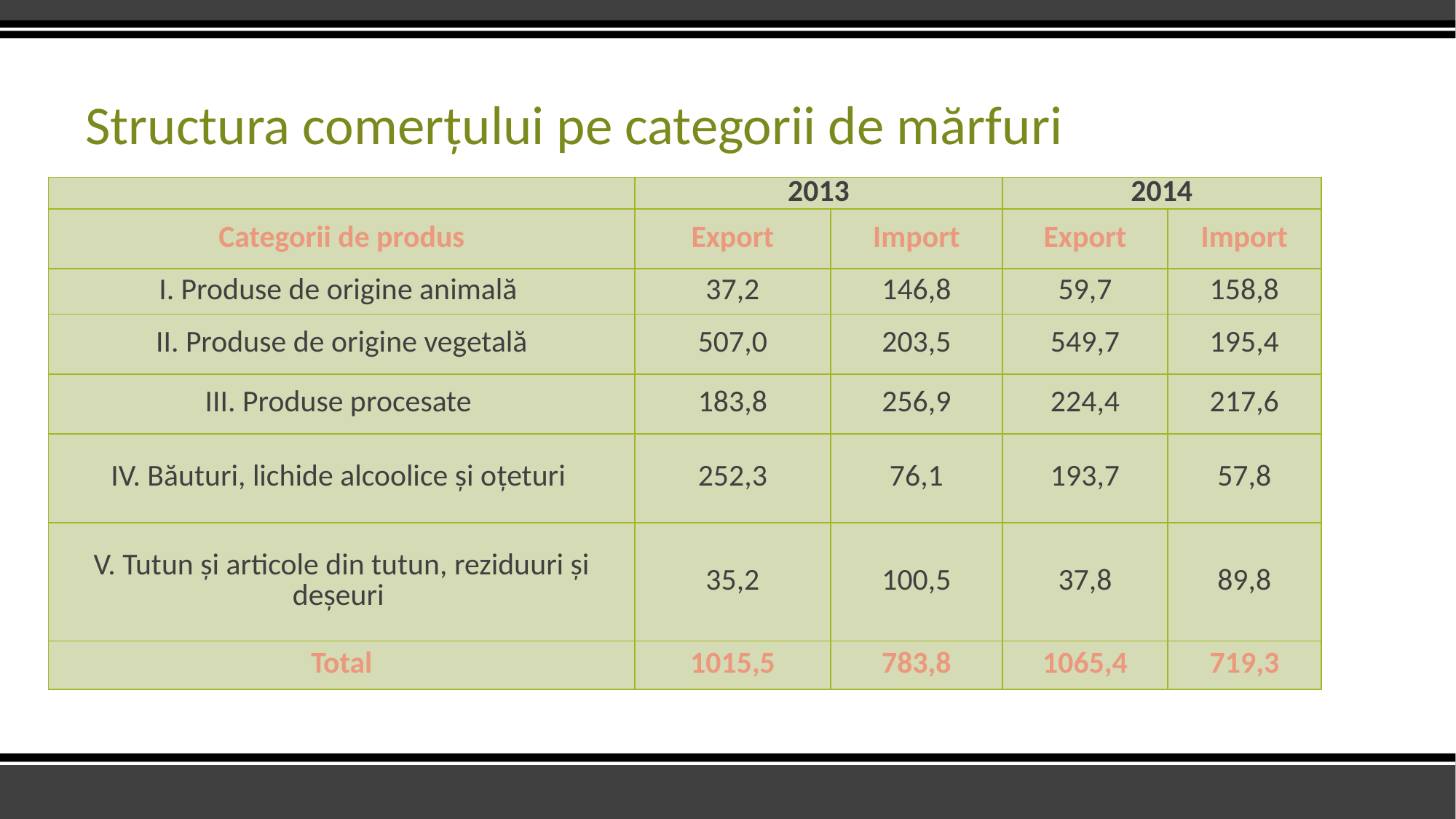

# Structura comerțului pe categorii de mărfuri
|  | 2013 |  | 2014 |  |
| --- | --- | --- | --- | --- |
| Categorii de produs | Export | Import | Export | Import |
| I. Produse de origine animală | 37,2 | 146,8 | 59,7 | 158,8 |
| II. Produse de origine vegetală | 507,0 | 203,5 | 549,7 | 195,4 |
| III. Produse procesate | 183,8 | 256,9 | 224,4 | 217,6 |
| IV. Băuturi, lichide alcoolice şi oţeturi | 252,3 | 76,1 | 193,7 | 57,8 |
| V. Tutun şi articole din tutun, reziduuri şi deşeuri | 35,2 | 100,5 | 37,8 | 89,8 |
| Total | 1015,5 | 783,8 | 1065,4 | 719,3 |